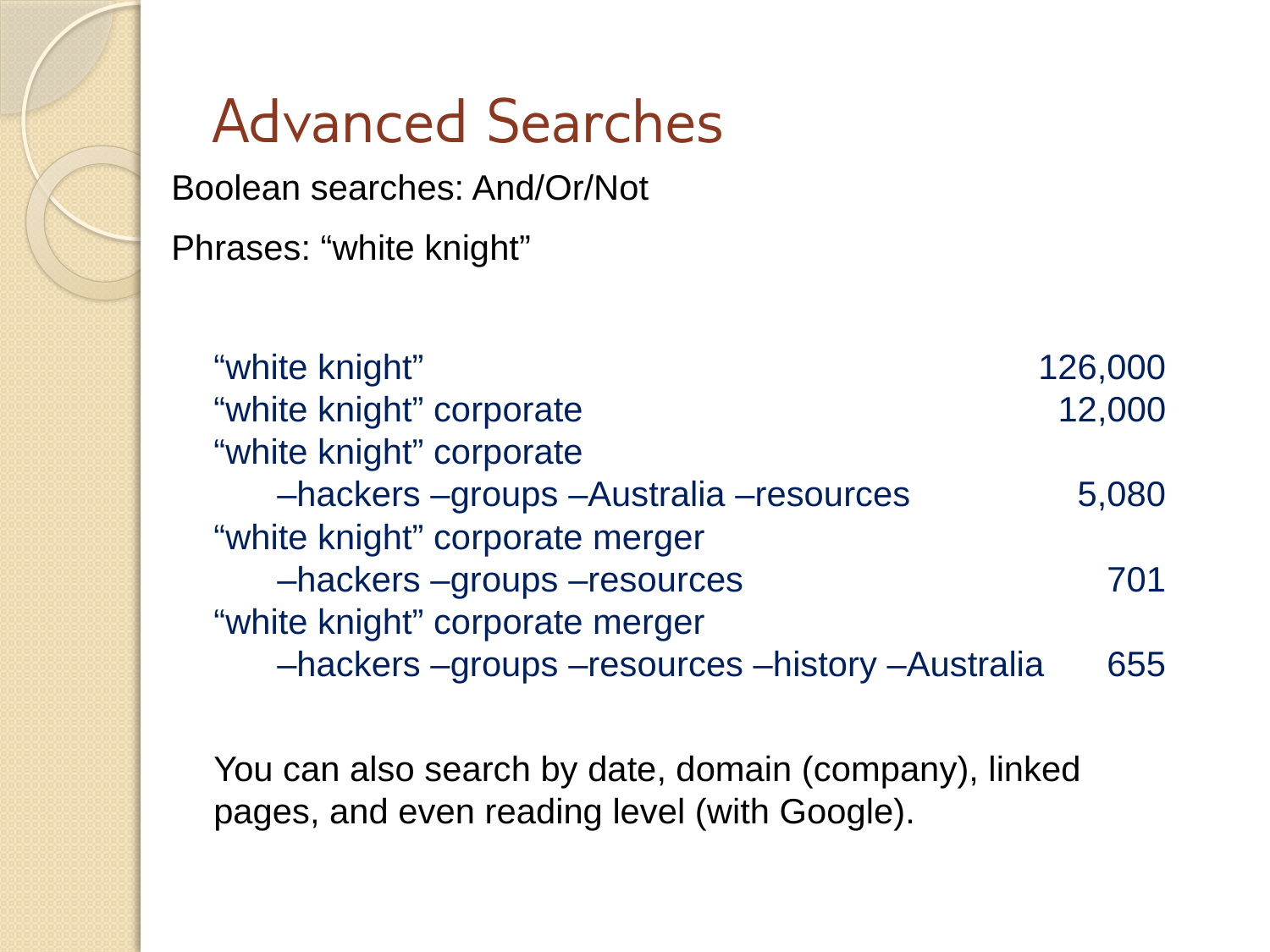

# Advanced Searches
Boolean searches: And/Or/Not
Phrases: “white knight”
“white knight”	126,000
“white knight” corporate	12,000
“white knight” corporate
	–hackers –groups –Australia –resources	5,080
“white knight” corporate merger
	–hackers –groups –resources	701
“white knight” corporate merger
	–hackers –groups –resources –history –Australia	655
You can also search by date, domain (company), linked pages, and even reading level (with Google).